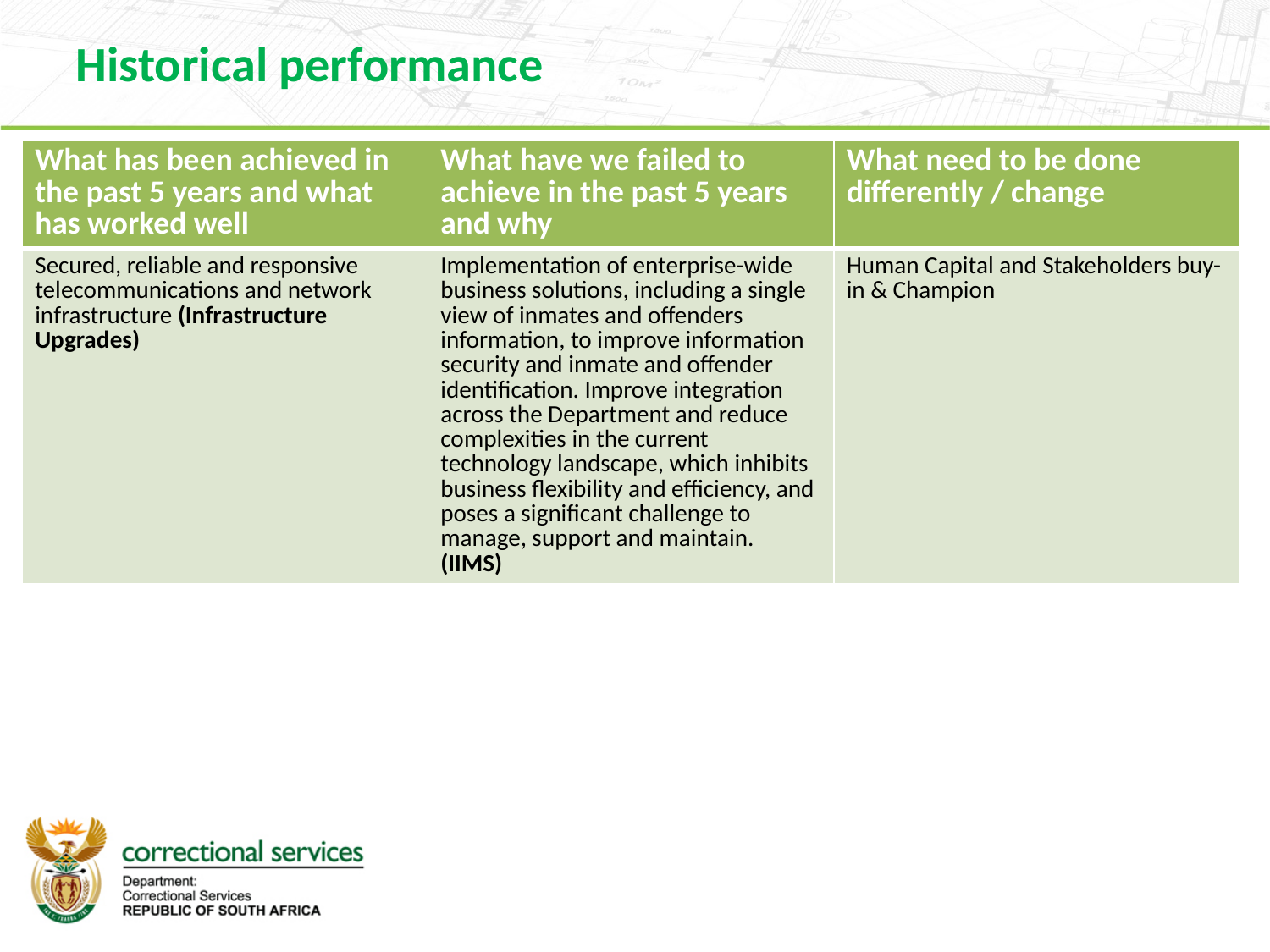

Historical performance
| What has been achieved in the past 5 years and what has worked well | What have we failed to achieve in the past 5 years and why | What need to be done differently / change |
| --- | --- | --- |
| Secured, reliable and responsive telecommunications and network infrastructure (Infrastructure Upgrades) | Implementation of enterprise-wide business solutions, including a single view of inmates and offenders information, to improve information security and inmate and offender identification. Improve integration across the Department and reduce complexities in the current technology landscape, which inhibits business flexibility and efficiency, and poses a significant challenge to manage, support and maintain. (IIMS) | Human Capital and Stakeholders buy-in & Champion |